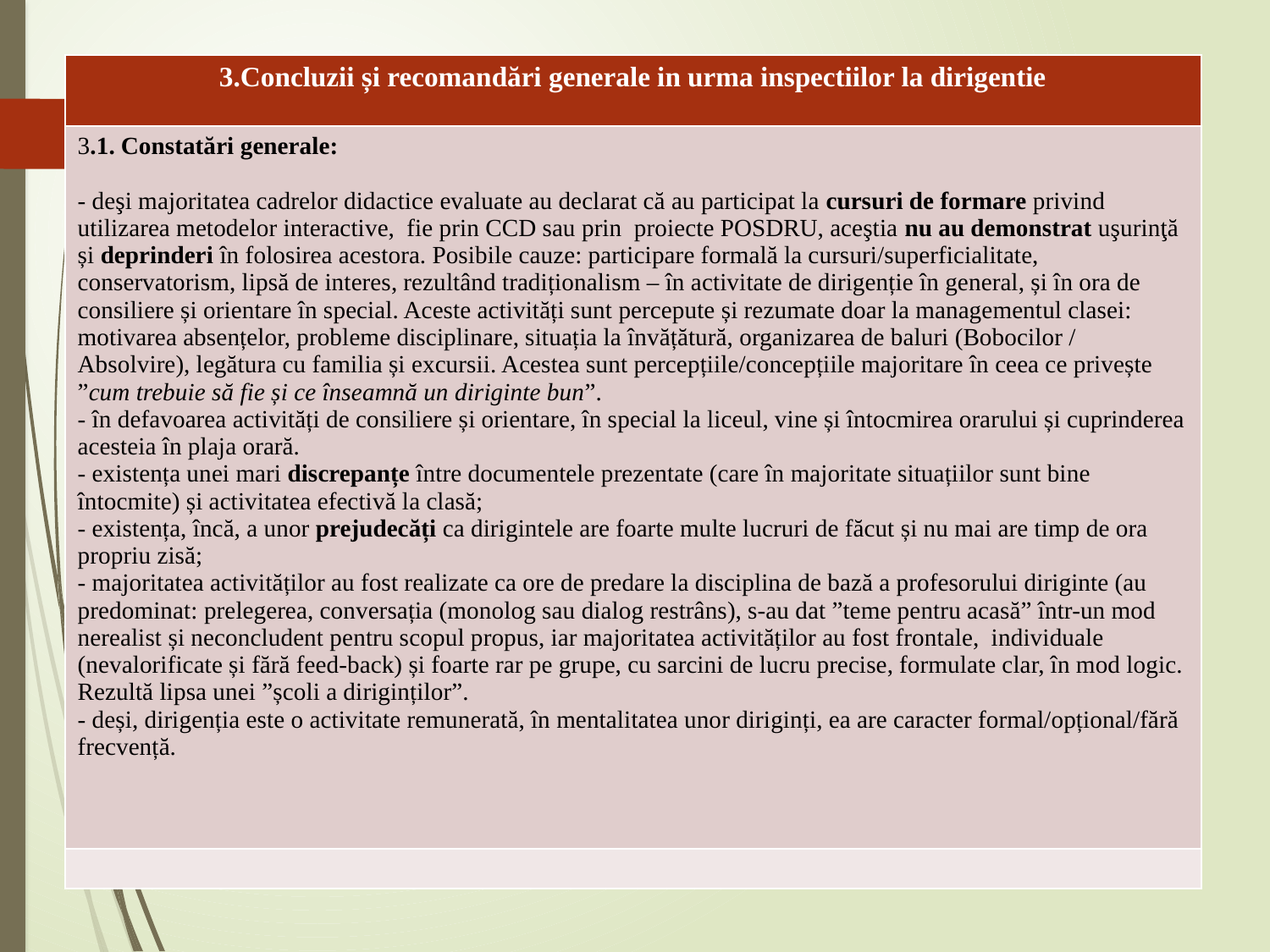

| 3.Concluzii și recomandări generale in urma inspectiilor la dirigentie |
| --- |
| 3.1. Constatări generale:   - deşi majoritatea cadrelor didactice evaluate au declarat că au participat la cursuri de formare privind utilizarea metodelor interactive, fie prin CCD sau prin proiecte POSDRU, aceştia nu au demonstrat uşurinţă și deprinderi în folosirea acestora. Posibile cauze: participare formală la cursuri/superficialitate, conservatorism, lipsă de interes, rezultând tradiționalism – în activitate de dirigenție în general, și în ora de consiliere și orientare în special. Aceste activități sunt percepute și rezumate doar la managementul clasei: motivarea absențelor, probleme disciplinare, situația la învățătură, organizarea de baluri (Bobocilor / Absolvire), legătura cu familia și excursii. Acestea sunt percepțiile/concepțiile majoritare în ceea ce privește ”cum trebuie să fie și ce înseamnă un diriginte bun”. - în defavoarea activități de consiliere și orientare, în special la liceul, vine și întocmirea orarului și cuprinderea acesteia în plaja orară. - existența unei mari discrepanțe între documentele prezentate (care în majoritate situațiilor sunt bine întocmite) și activitatea efectivă la clasă; - existența, încă, a unor prejudecăți ca dirigintele are foarte multe lucruri de făcut și nu mai are timp de ora propriu zisă; - majoritatea activităților au fost realizate ca ore de predare la disciplina de bază a profesorului diriginte (au predominat: prelegerea, conversația (monolog sau dialog restrâns), s-au dat ”teme pentru acasă” într-un mod nerealist și neconcludent pentru scopul propus, iar majoritatea activităților au fost frontale, individuale (nevalorificate și fără feed-back) și foarte rar pe grupe, cu sarcini de lucru precise, formulate clar, în mod logic. Rezultă lipsa unei ”școli a diriginților”. - deși, dirigenția este o activitate remunerată, în mentalitatea unor diriginți, ea are caracter formal/opțional/fără frecvență. |
|  |
#